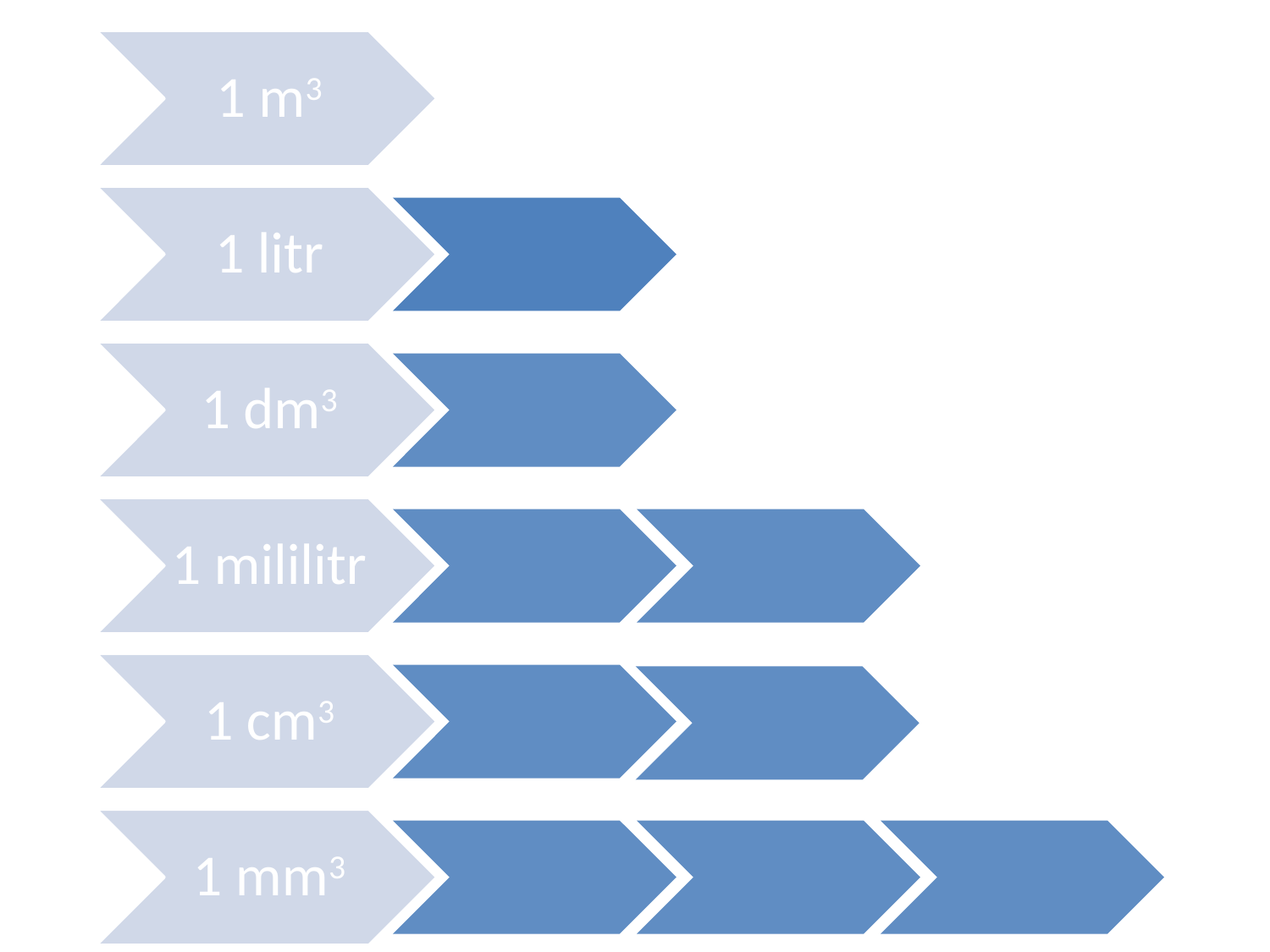

1 m3
1 litr

1 dm3

1 mililitr

1 cm3

1 mm3